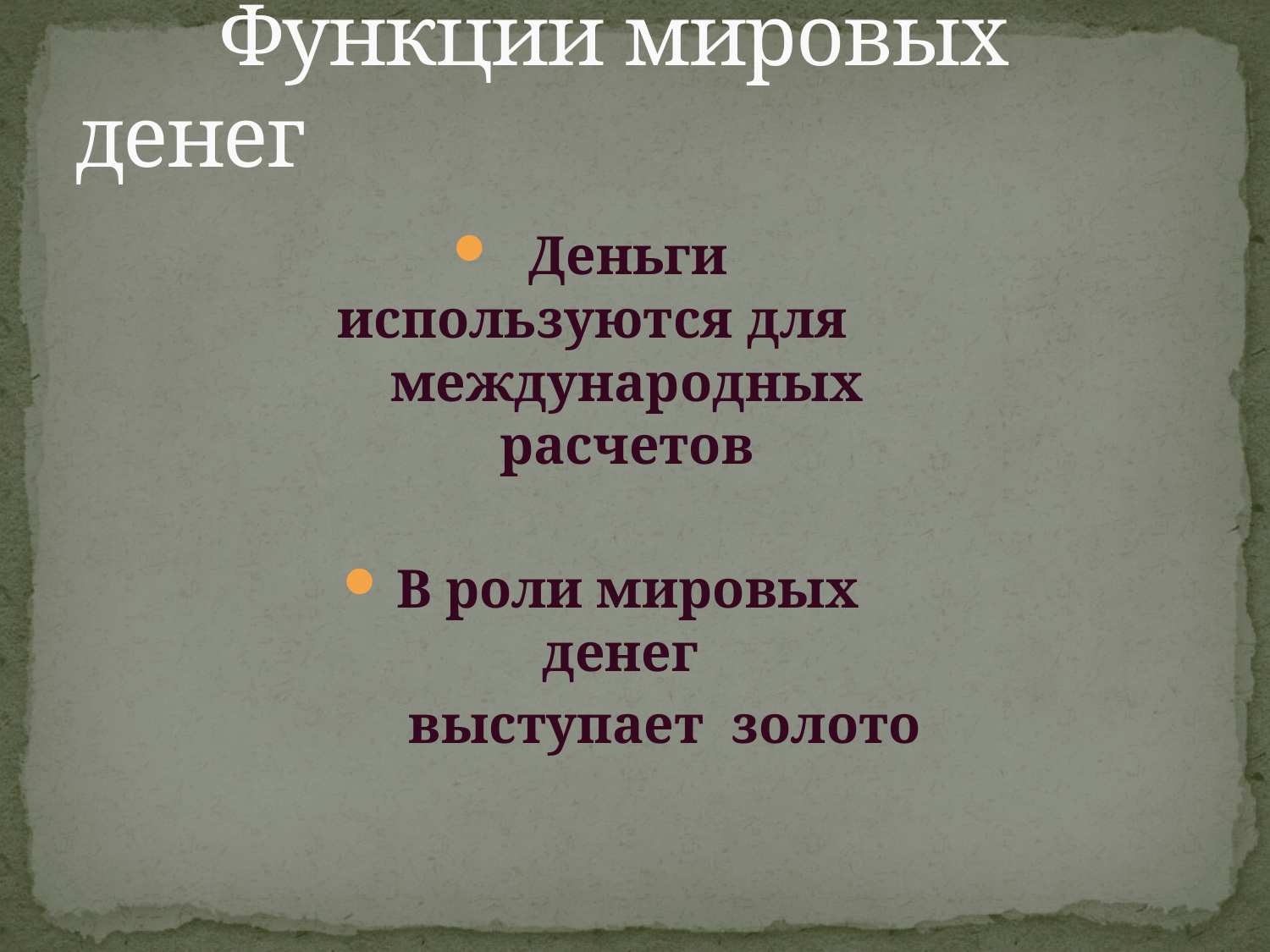

# Функции мировых денег
Деньги используются для      международных расчетов

В роли мировых денег
        выступает  золото